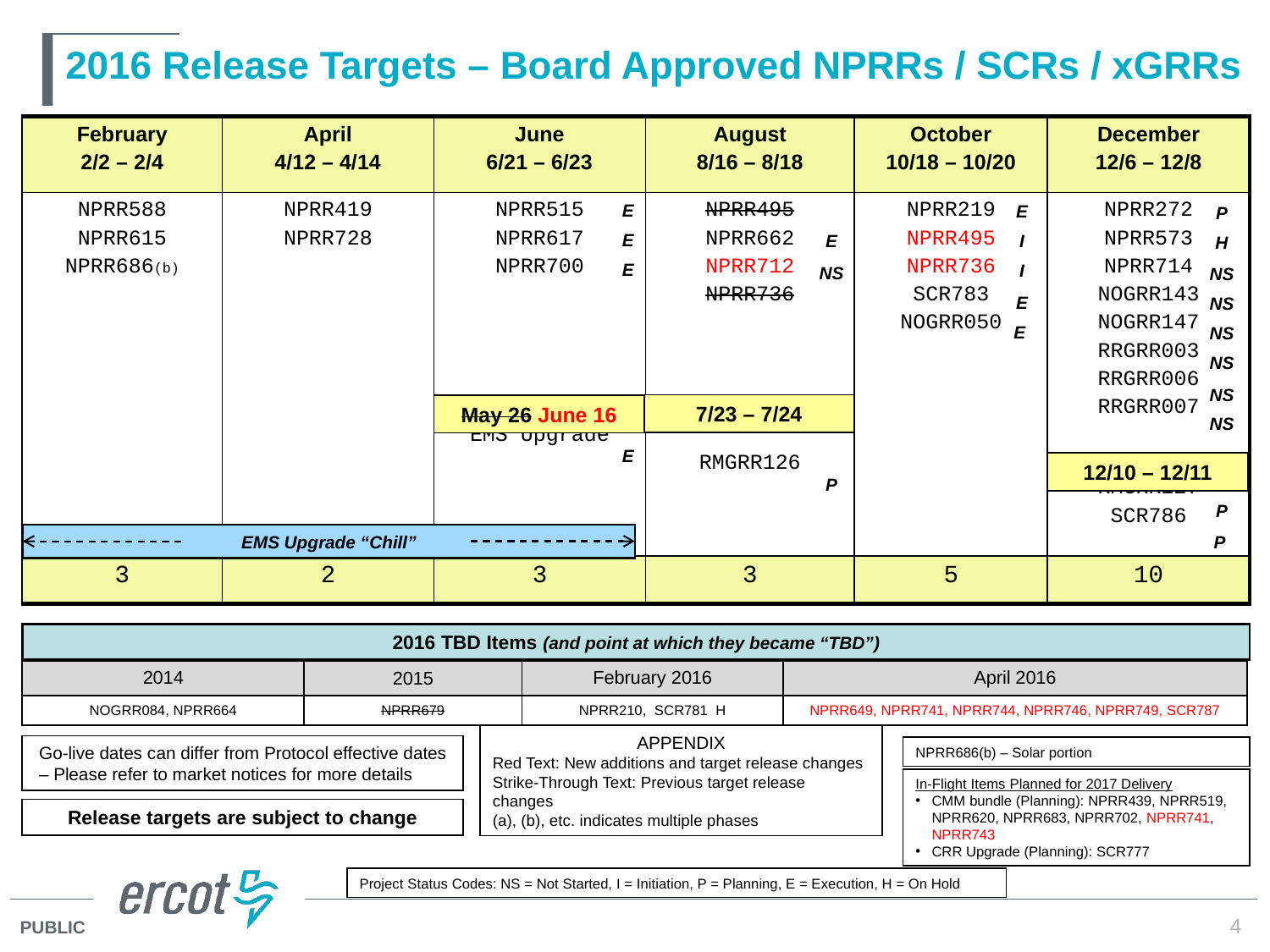

# 2016 Release Targets – Board Approved NPRRs / SCRs / xGRRs
| February 2/2 – 2/4 | April 4/12 – 4/14 | June 6/21 – 6/23 | August 8/16 – 8/18 | October 10/18 – 10/20 | December 12/6 – 12/8 |
| --- | --- | --- | --- | --- | --- |
| NPRR588 NPRR615 NPRR686(b) | NPRR419 NPRR728 | NPRR515 NPRR617 NPRR700 EMS Upgrade | NPRR495 NPRR662 NPRR712 NPRR736 RMGRR126 | NPRR219 NPRR495 NPRR736 SCR783 NOGRR050 | NPRR272 NPRR573 NPRR714 NOGRR143 NOGRR147 RRGRR003 RRGRR006 RRGRR007 RMGRR127 SCR786 |
| 3 | 2 | 3 | 3 | 5 | 10 |
E

E

E

E
E

I

I

E

E

E

NS

P
P

H

NS

NS

NS

NS

NS

NS

P

P
7/23 – 7/24
May 26 June 16
12/10 – 12/11
EMS Upgrade “Chill”
2016 TBD Items (and point at which they became “TBD”)
| 2014 | 2015 | February 2016 | April 2016 |
| --- | --- | --- | --- |
| NOGRR084, NPRR664 | NPRR679 | NPRR210, SCR781 H | NPRR649, NPRR741, NPRR744, NPRR746, NPRR749, SCR787 |
APPENDIX
Red Text: New additions and target release changes
Strike-Through Text: Previous target release changes
(a), (b), etc. indicates multiple phases
Go-live dates can differ from Protocol effective dates – Please refer to market notices for more details
NPRR686(b) – Solar portion
In-Flight Items Planned for 2017 Delivery
CMM bundle (Planning): NPRR439, NPRR519, NPRR620, NPRR683, NPRR702, NPRR741, NPRR743
CRR Upgrade (Planning): SCR777
Release targets are subject to change
Project Status Codes: NS = Not Started, I = Initiation, P = Planning, E = Execution, H = On Hold
4